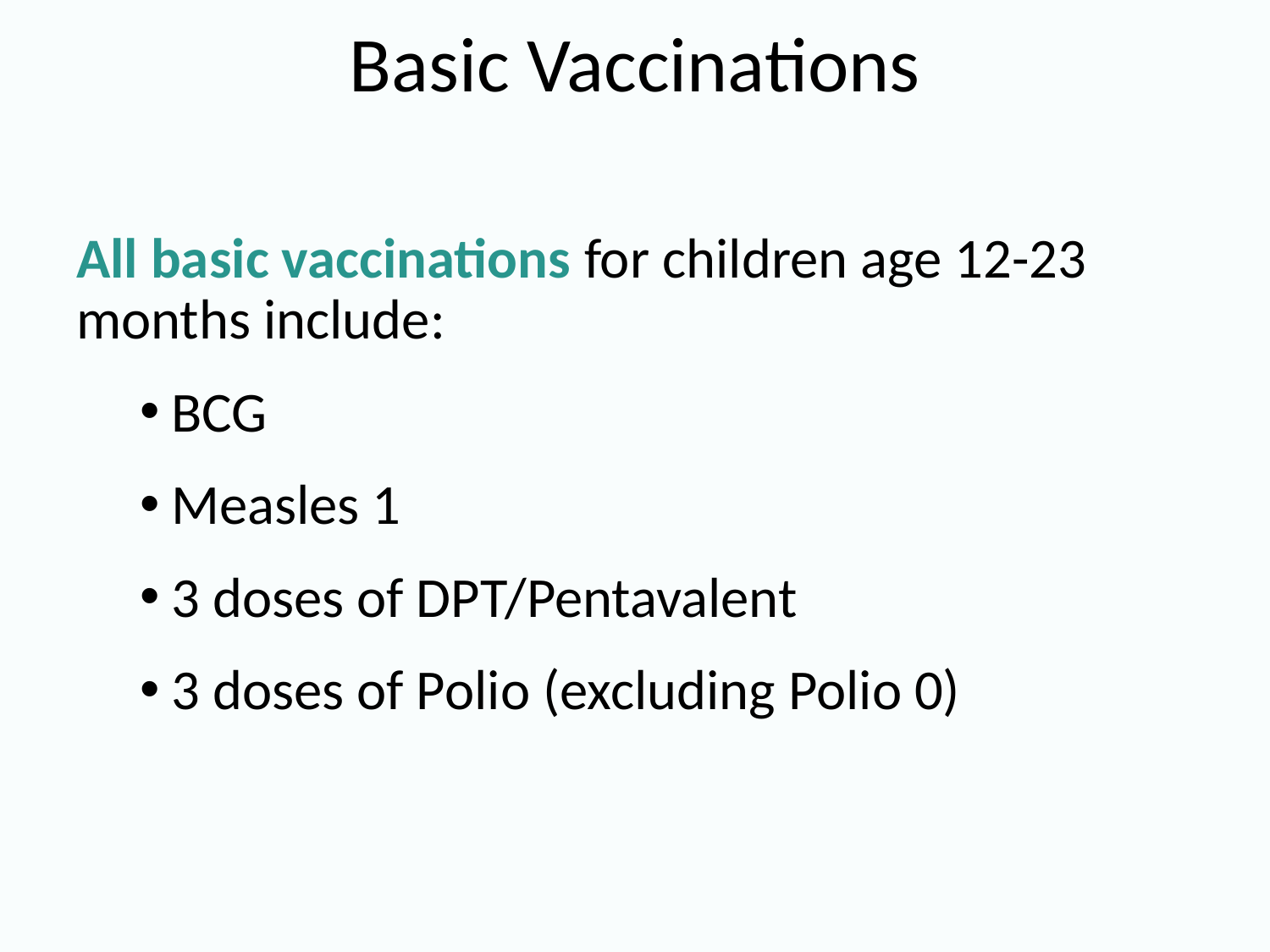

# Basic Vaccinations
All basic vaccinations for children age 12-23 months include:
BCG
Measles 1
3 doses of DPT/Pentavalent
3 doses of Polio (excluding Polio 0)